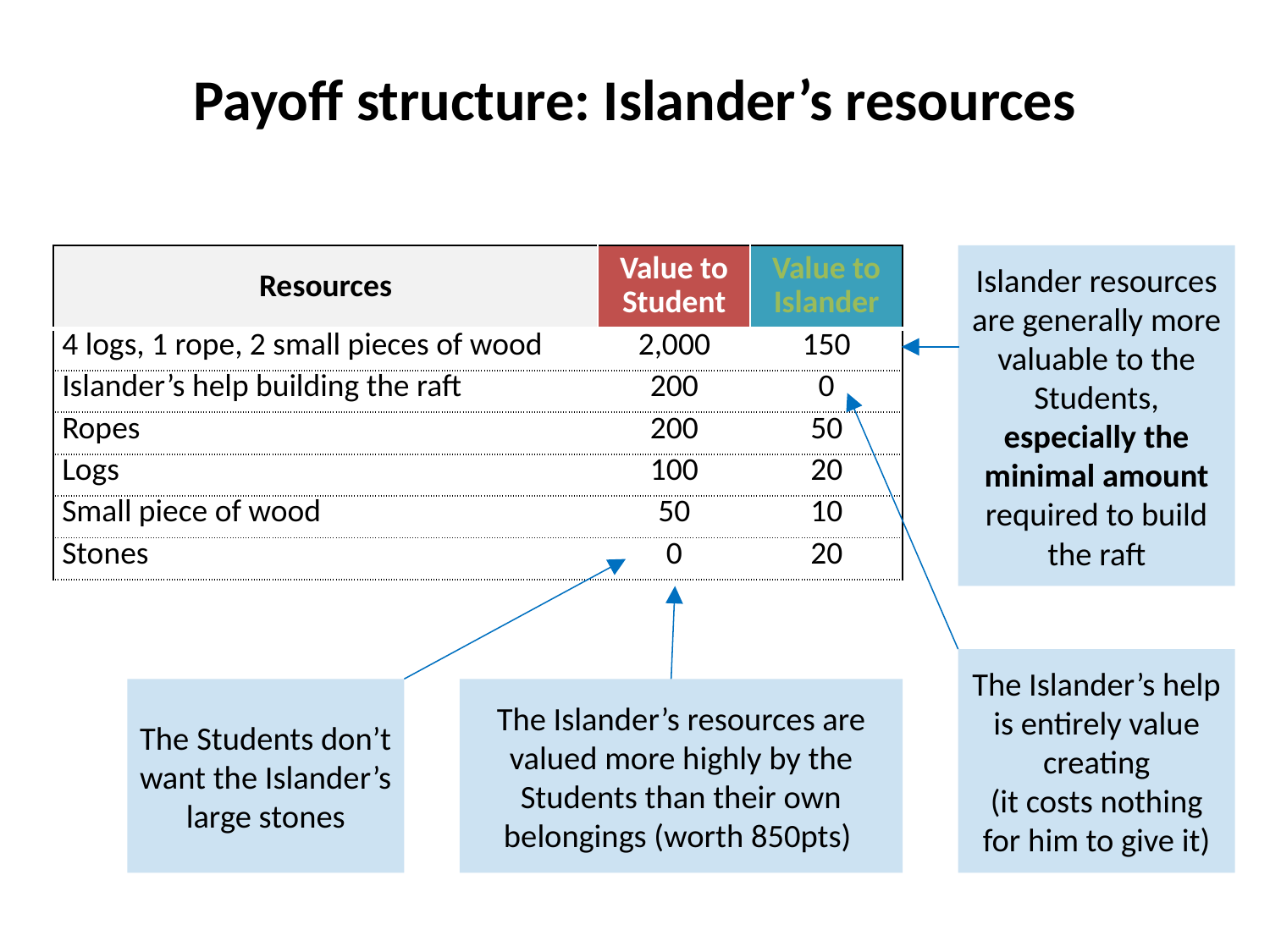

# Payoff structure: Islander’s resources
| Resources | Value to Student | Value to Islander |
| --- | --- | --- |
| 4 logs, 1 rope, 2 small pieces of wood | 2,000 | 150 |
| Islander’s help building the raft | 200 | 0 |
| Ropes | 200 | 50 |
| Logs | 100 | 20 |
| Small piece of wood | 50 | 10 |
| Stones | 0 | 20 |
Islander resources are generally more valuable to the Students, especially the minimal amount required to build the raft
The Islander’s help is entirely value creating
(it costs nothing for him to give it)
The Students don’t want the Islander’s large stones
The Islander’s resources are valued more highly by the Students than their own belongings (worth 850pts)